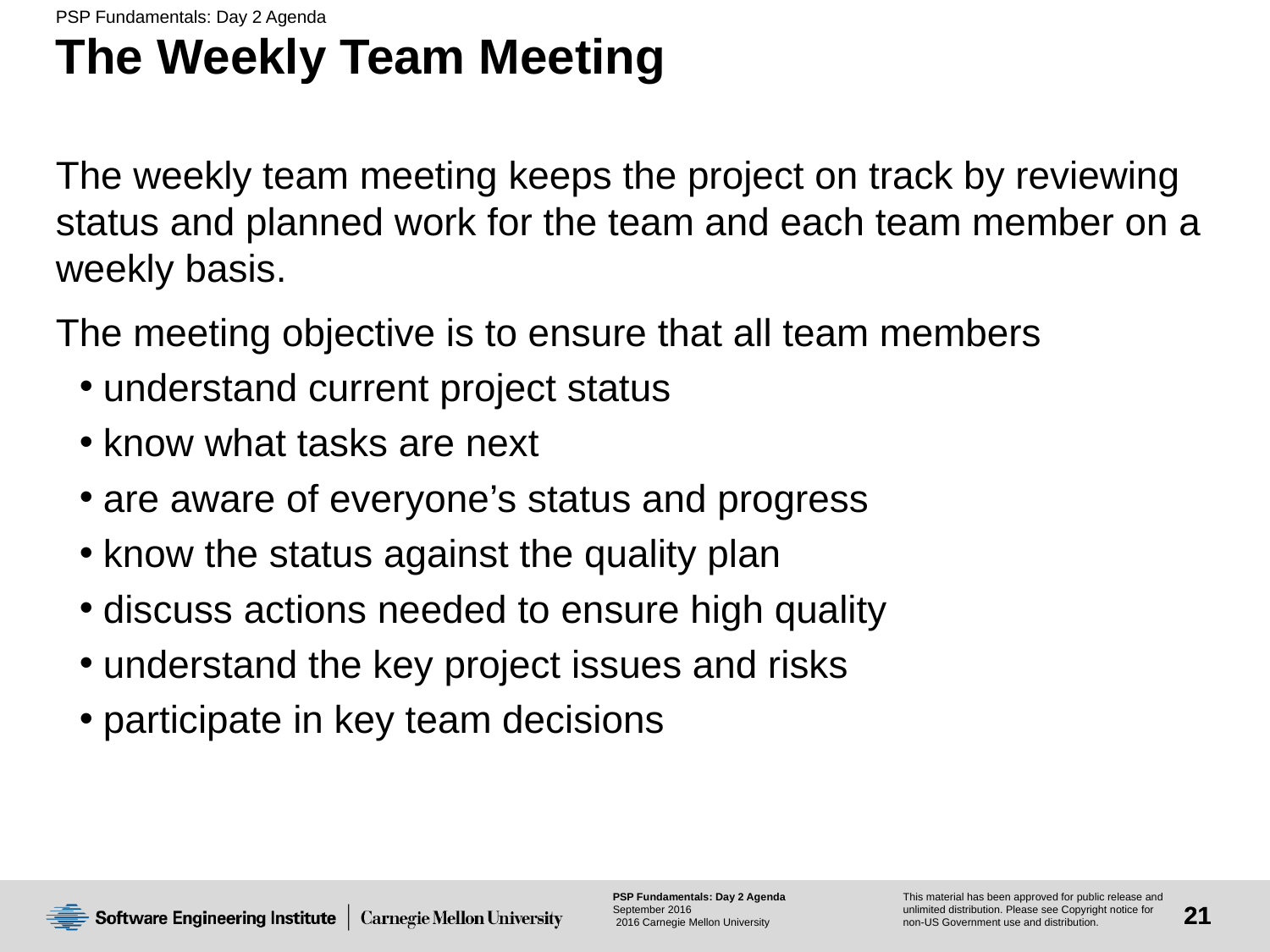

# The Weekly Team Meeting
The weekly team meeting keeps the project on track by reviewing status and planned work for the team and each team member on a weekly basis.
The meeting objective is to ensure that all team members
understand current project status
know what tasks are next
are aware of everyone’s status and progress
know the status against the quality plan
discuss actions needed to ensure high quality
understand the key project issues and risks
participate in key team decisions